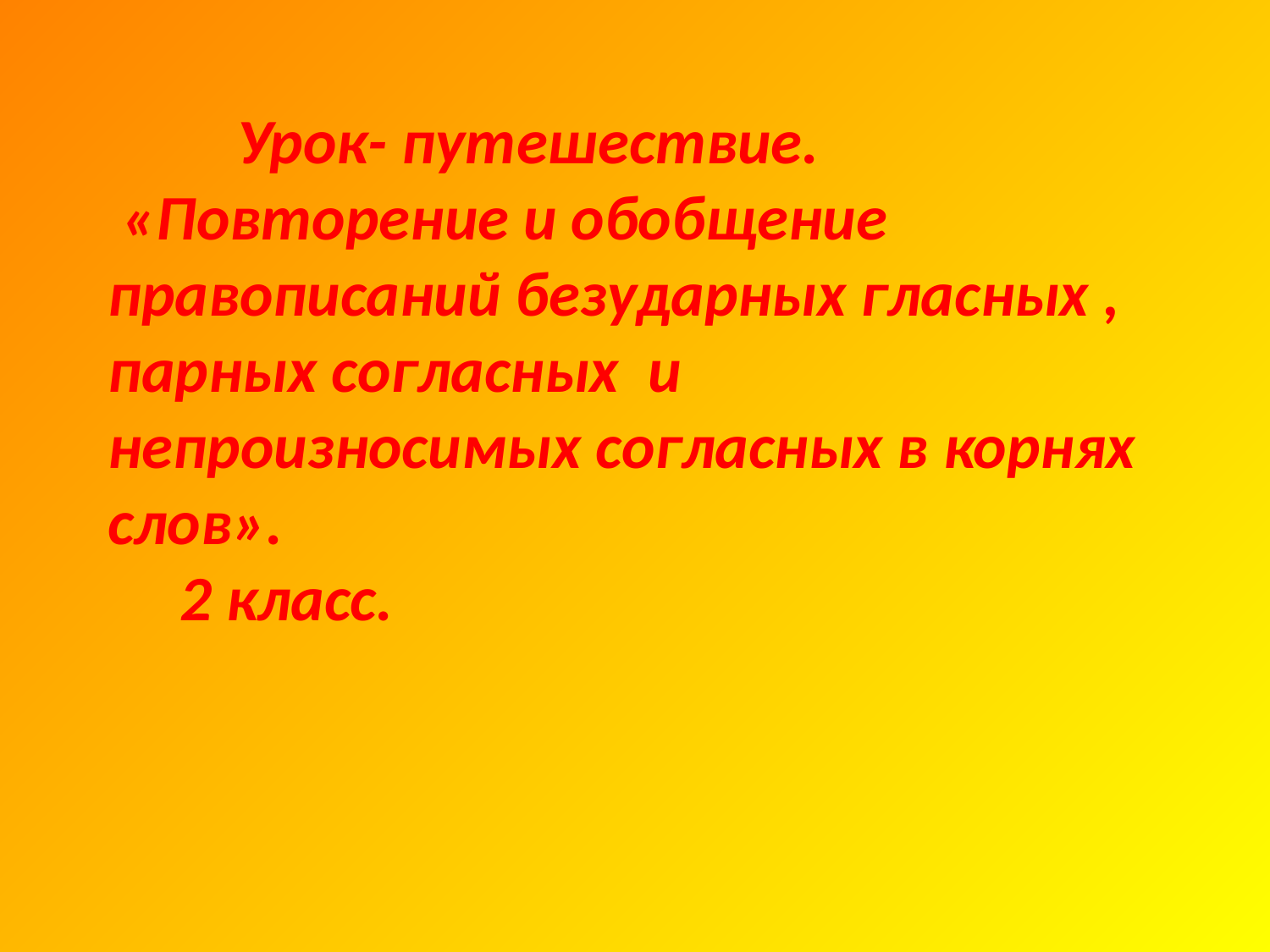

# Урок- путешествие. «Повторение и обобщение правописаний безударных гласных , парных согласных  и непроизносимых согласных в корнях слов». 2 класс.